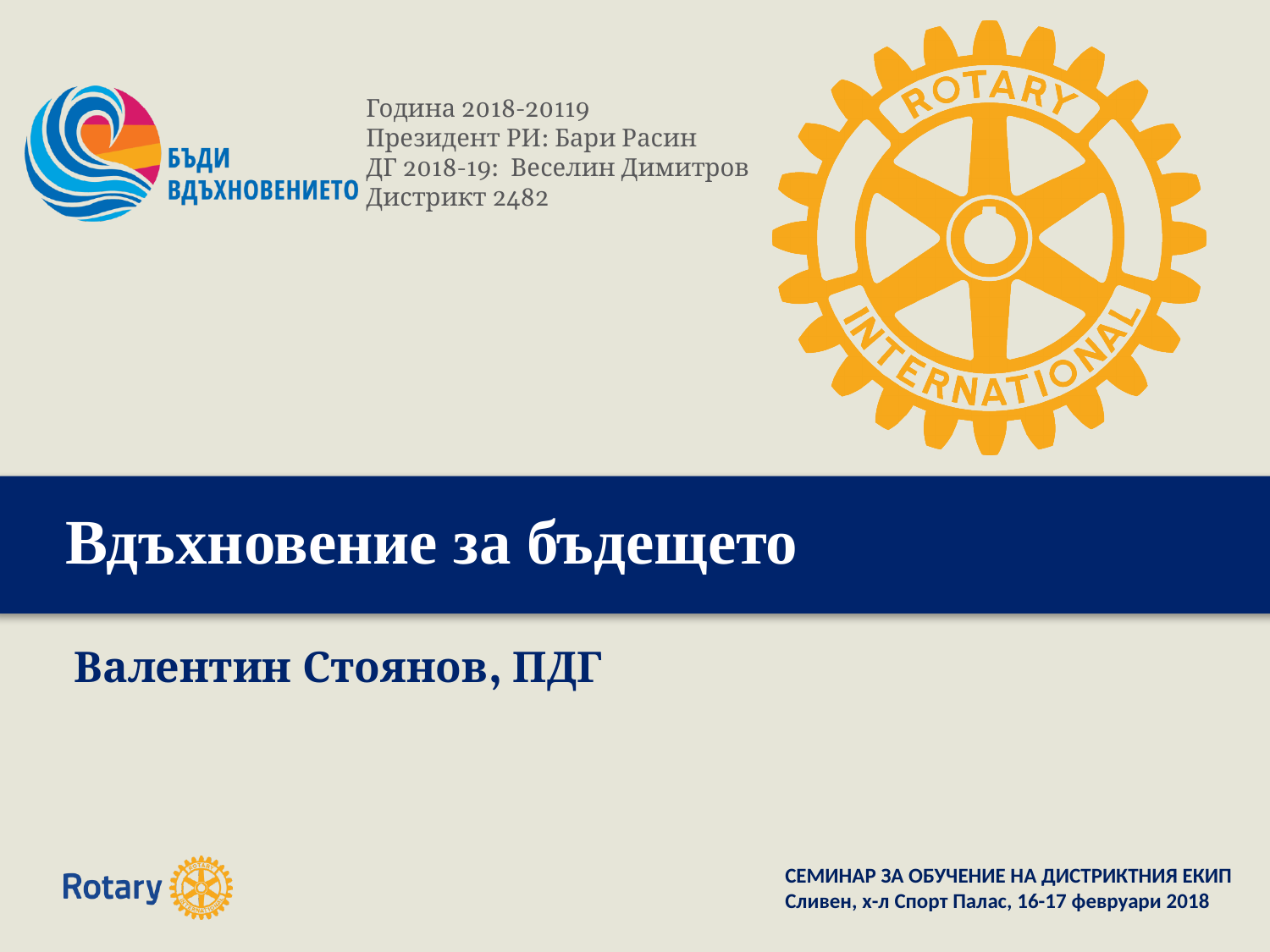

# Вдъхновение за бъдещето
Валентин Стоянов, ПДГ